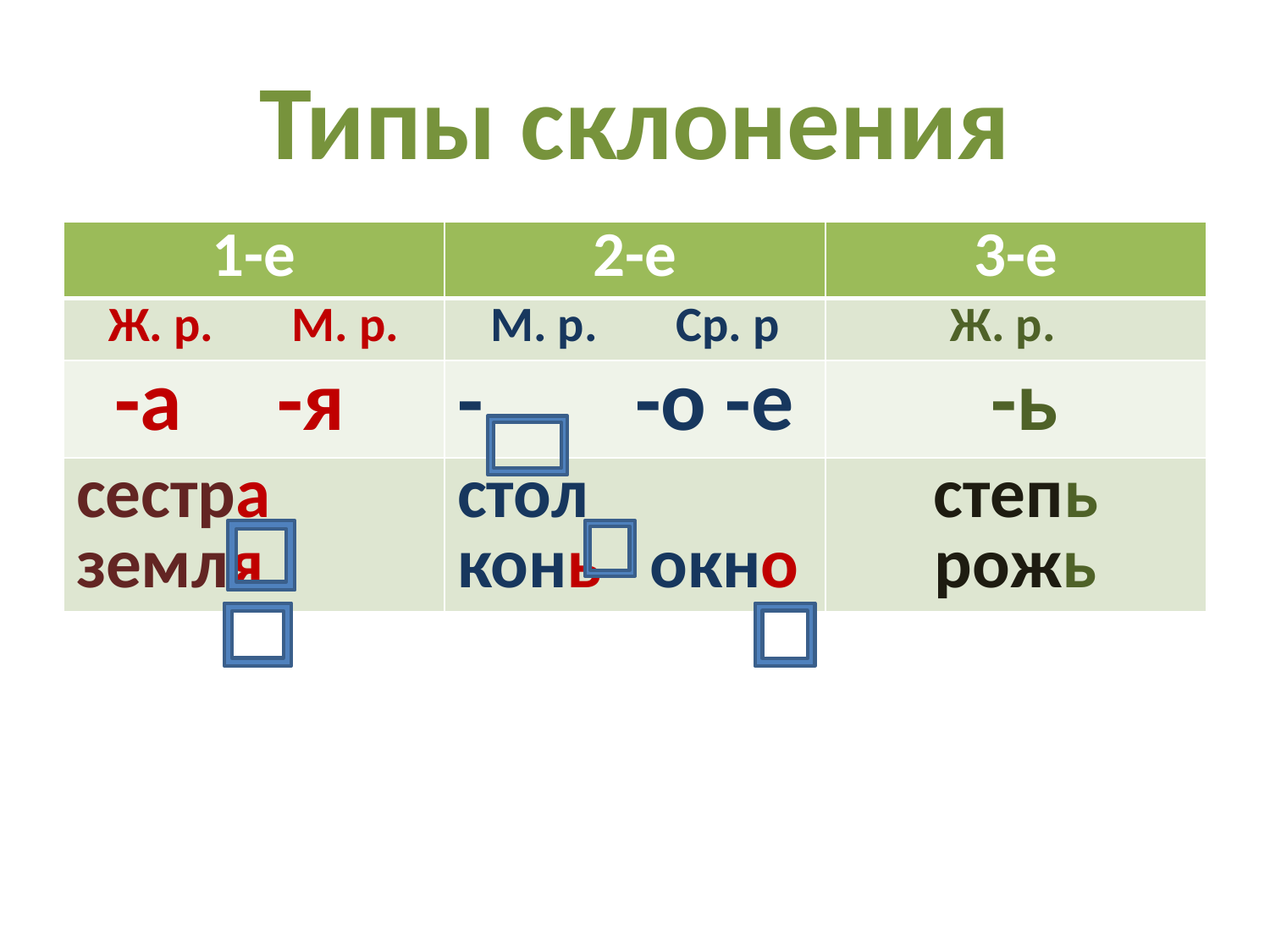

# Типы склонения
| 1-е | 2-е | 3-е |
| --- | --- | --- |
| Ж. р. М. р. | М. р. Ср. р | Ж. р. |
| -а -я | - -о -е | -ь |
| сестра земля | стол конь окно | степь рожь |